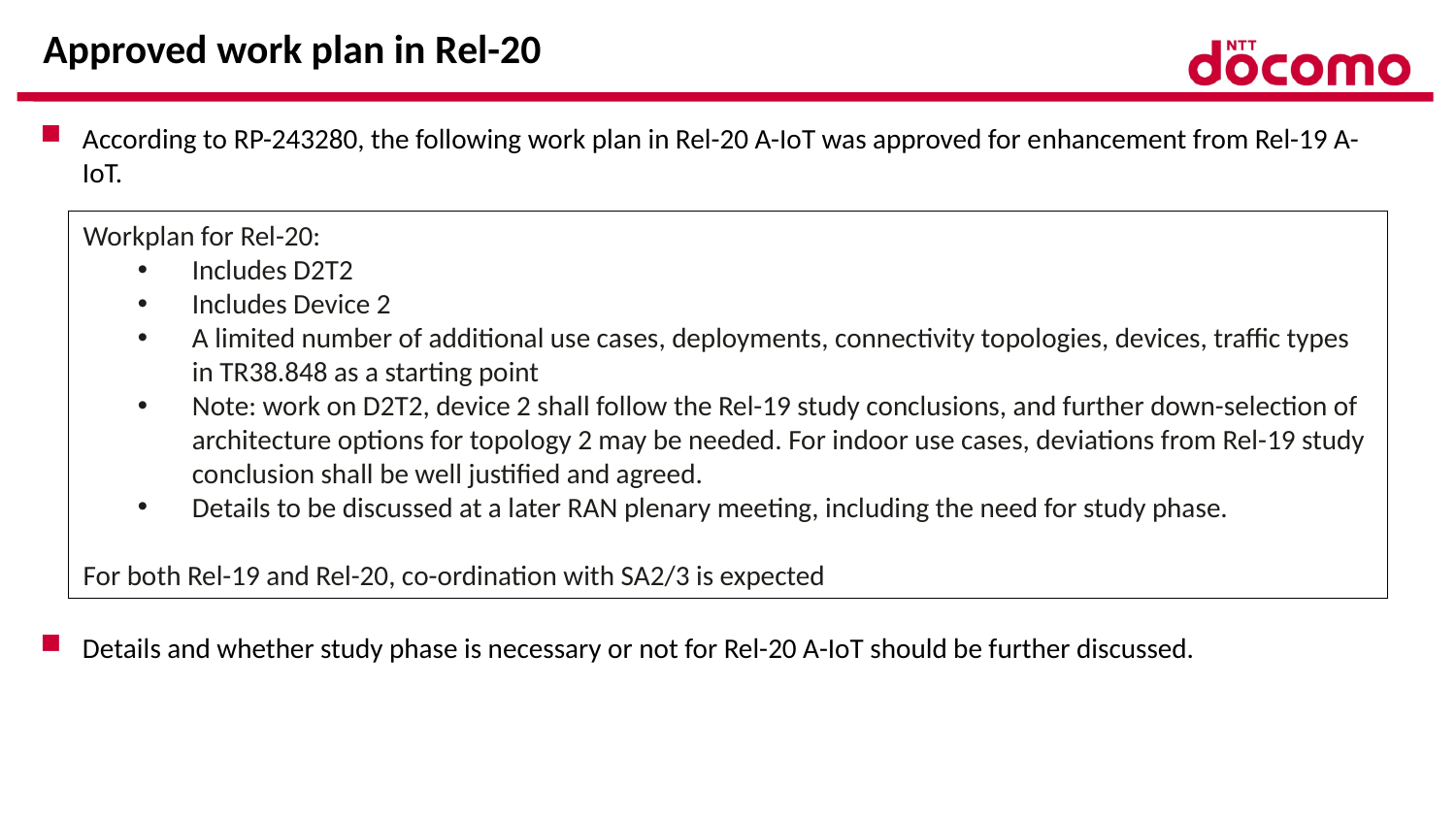

# Approved work plan in Rel-20
According to RP-243280, the following work plan in Rel-20 A-IoT was approved for enhancement from Rel-19 A-IoT.

Details and whether study phase is necessary or not for Rel-20 A-IoT should be further discussed.
Workplan for Rel-20:
Includes D2T2
Includes Device 2
A limited number of additional use cases, deployments, connectivity topologies, devices, traffic types in TR38.848 as a starting point
Note: work on D2T2, device 2 shall follow the Rel-19 study conclusions, and further down-selection of architecture options for topology 2 may be needed. For indoor use cases, deviations from Rel-19 study conclusion shall be well justified and agreed.
Details to be discussed at a later RAN plenary meeting, including the need for study phase.

For both Rel-19 and Rel-20, co-ordination with SA2/3 is expected